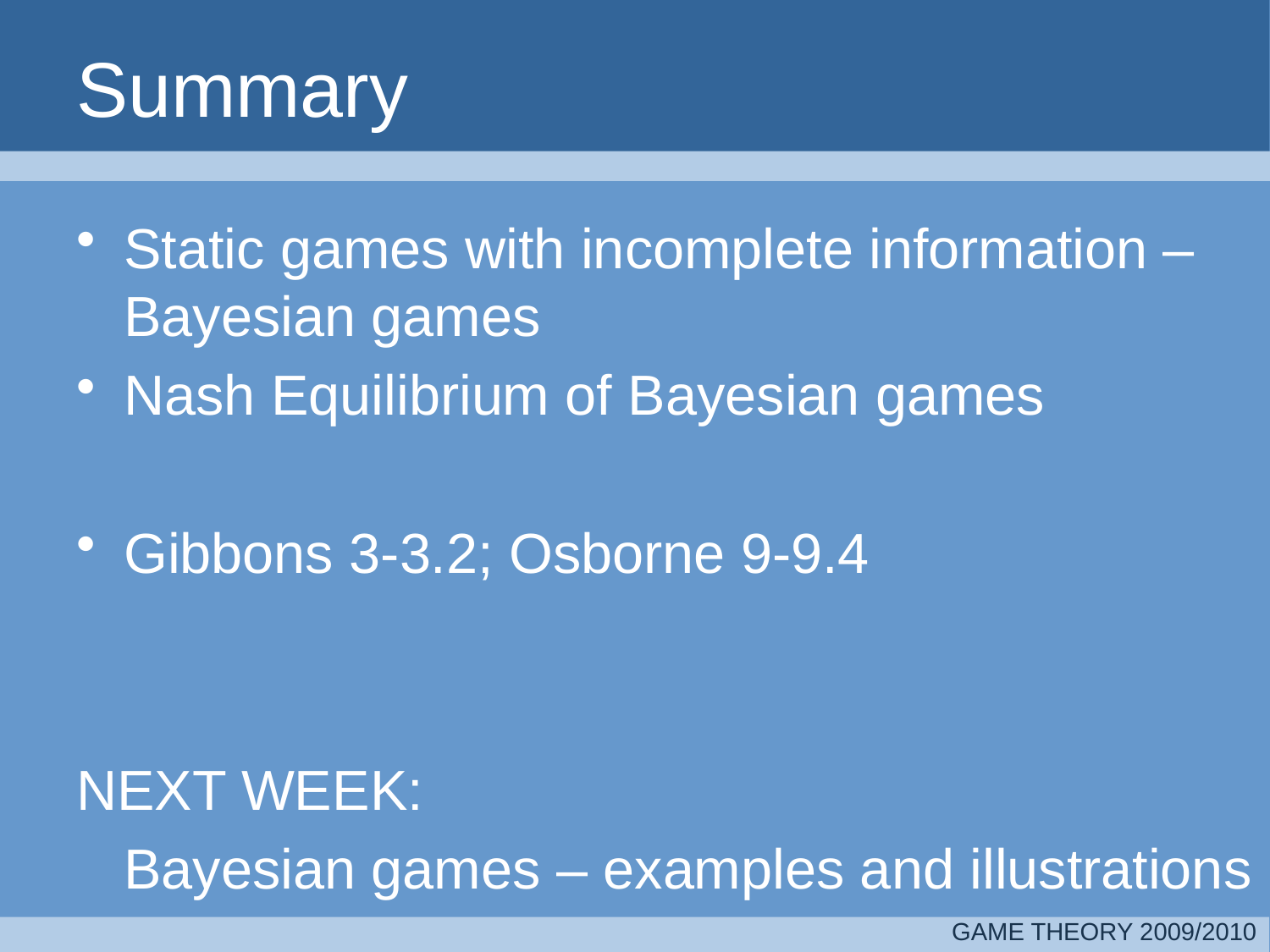

# Summary
Static games with incomplete information – Bayesian games
Nash Equilibrium of Bayesian games

Gibbons 3-3.2; Osborne 9-9.4

NEXT WEEK:
 	Bayesian games – examples and illustrations

GAME THEORY 2009/2010